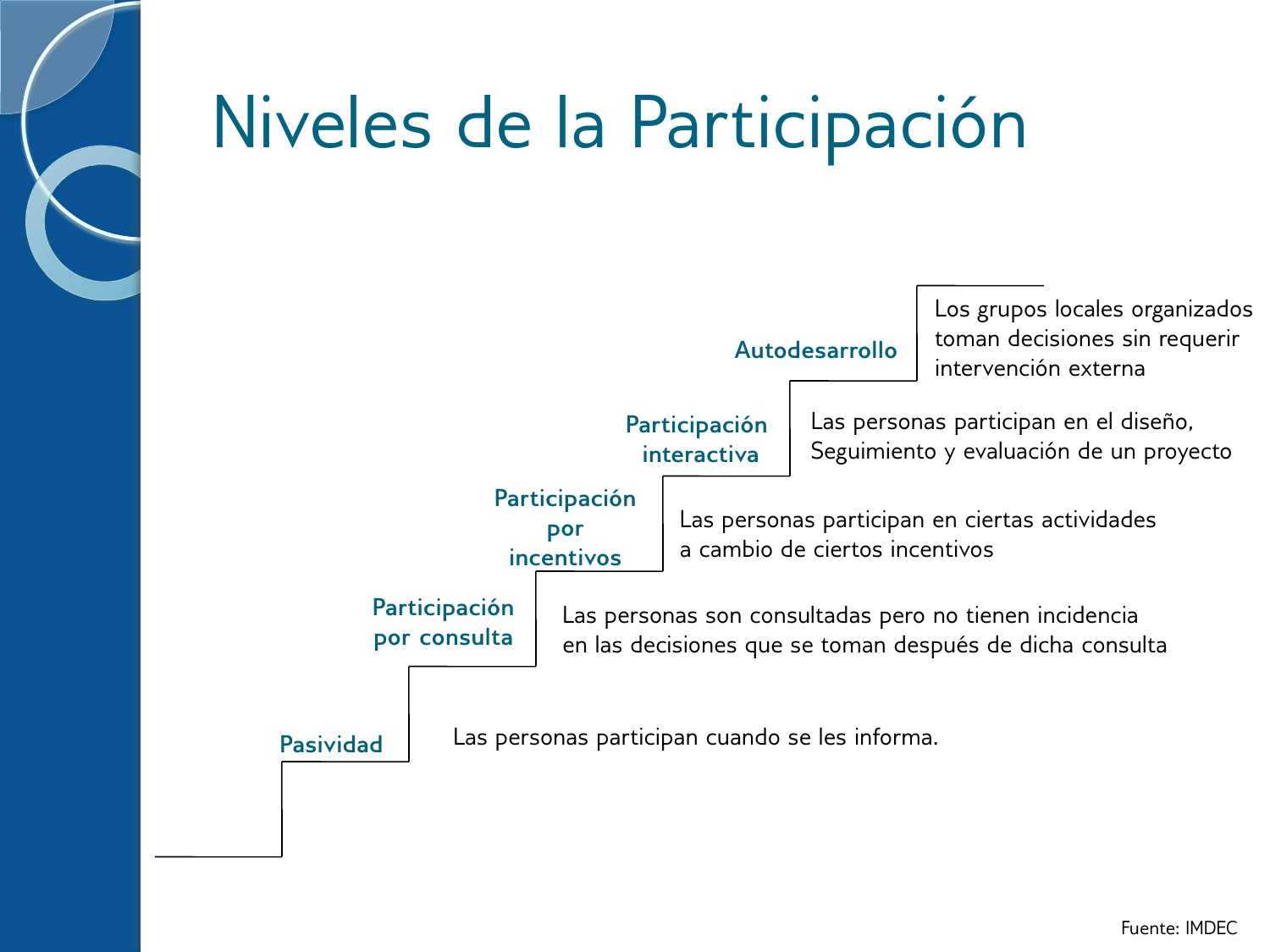

# Niveles de la Participación

Los grupos locales organizados toman decisiones sin requerir intervención externa
Autodesarrollo

Las personas participan en el diseño,
Seguimiento y evaluación de un proyecto
Participación
interactiva
Participación por incentivos

Las personas participan en ciertas actividades
a cambio de ciertos incentivos

Participación
por consulta
Las personas son consultadas pero no tienen incidencia
en las decisiones que se toman después de dicha consulta

Las personas participan cuando se les informa.
Pasividad

Fuente: IMDEC